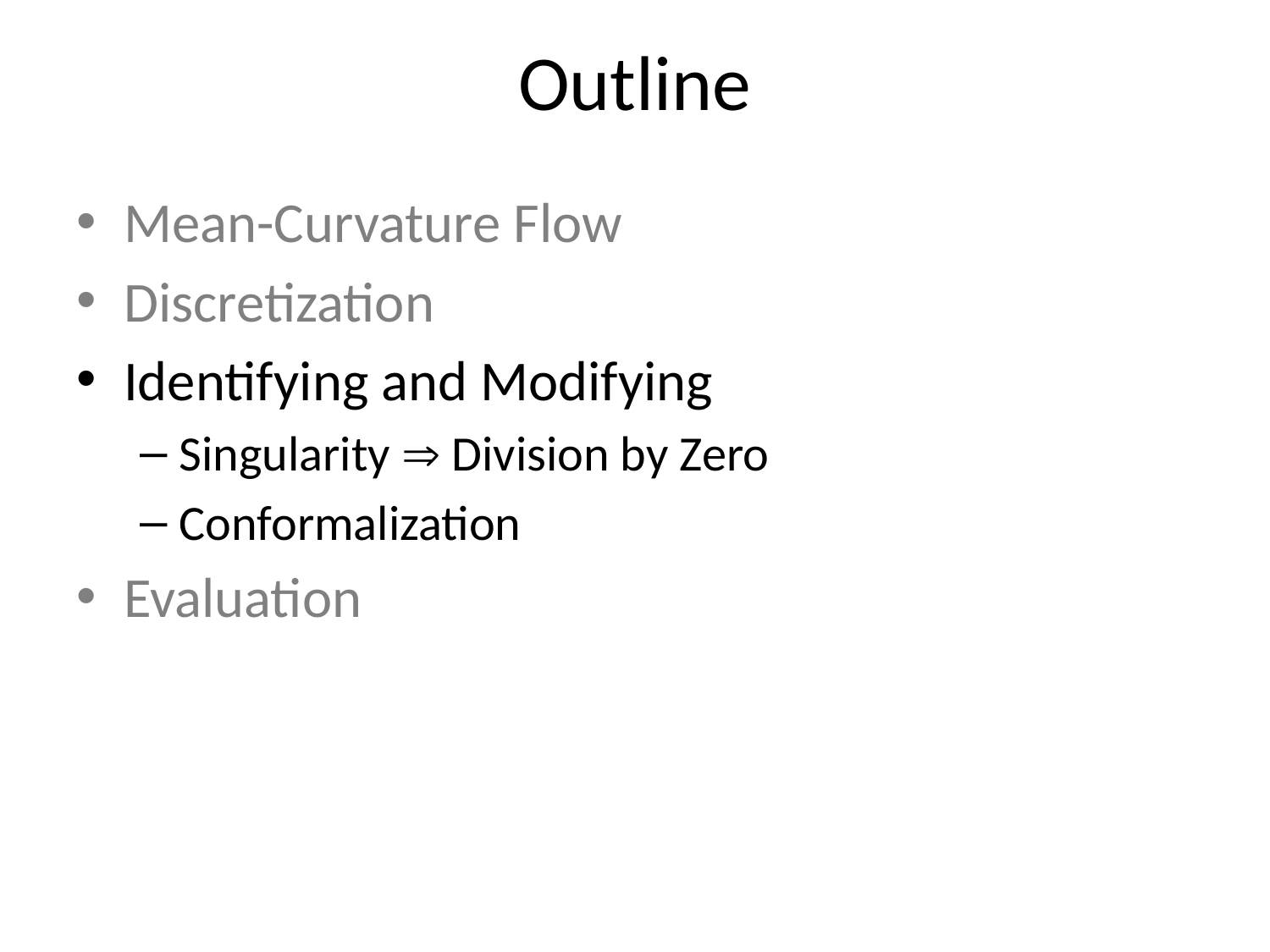

# Outline
Mean-Curvature Flow
Discretization
Identifying and Modifying
Singularity ⇒ Division by Zero
Conformalization
Evaluation